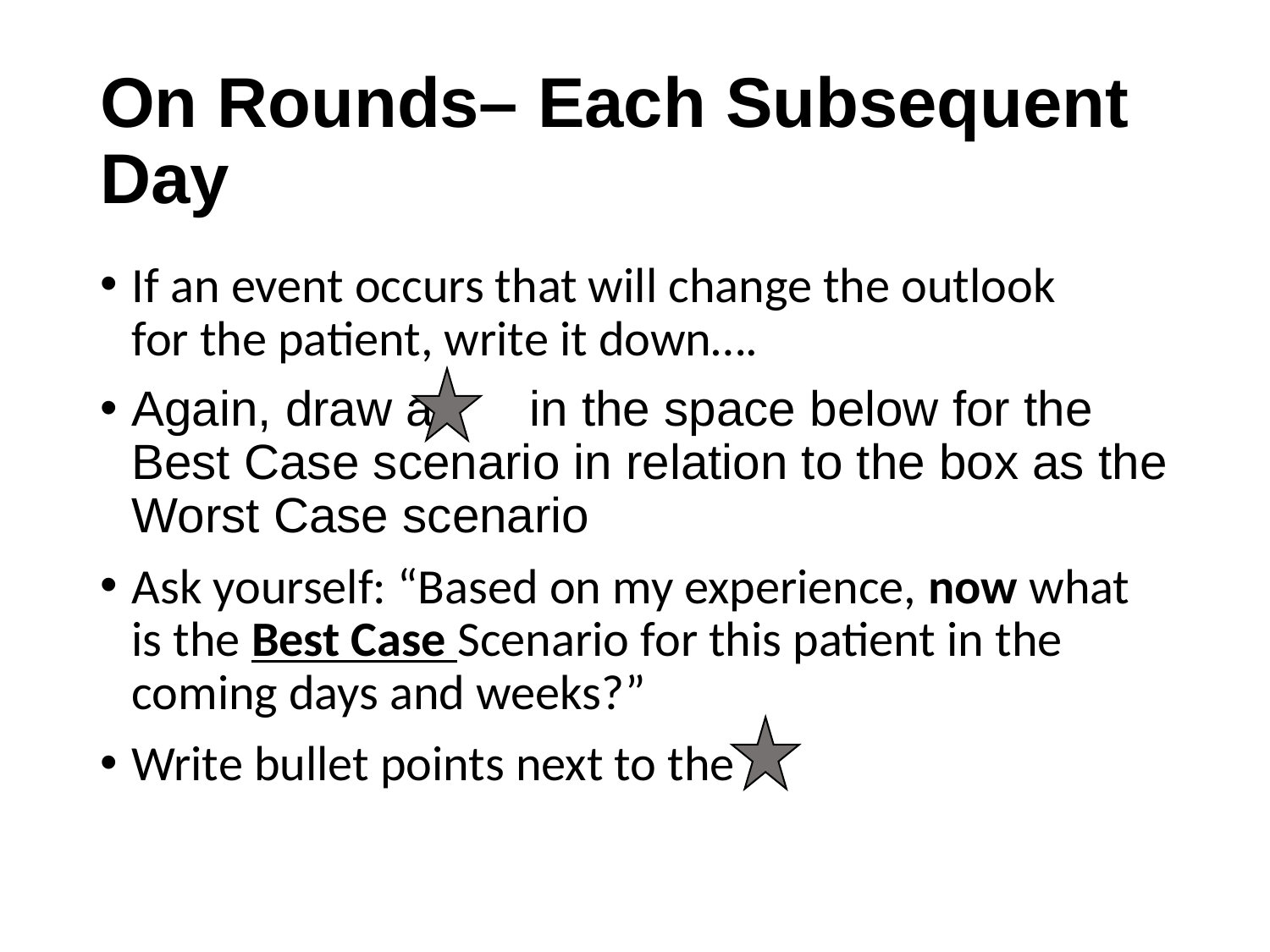

# On Rounds– Each Subsequent Day
If an event occurs that will change the outlook for the patient, write it down….
Again, draw a       in the space below for the Best Case scenario in relation to the box as the Worst Case scenario
Ask yourself: “Based on my experience, now what is the Best Case Scenario for this patient in the coming days and weeks?”
Write bullet points next to the